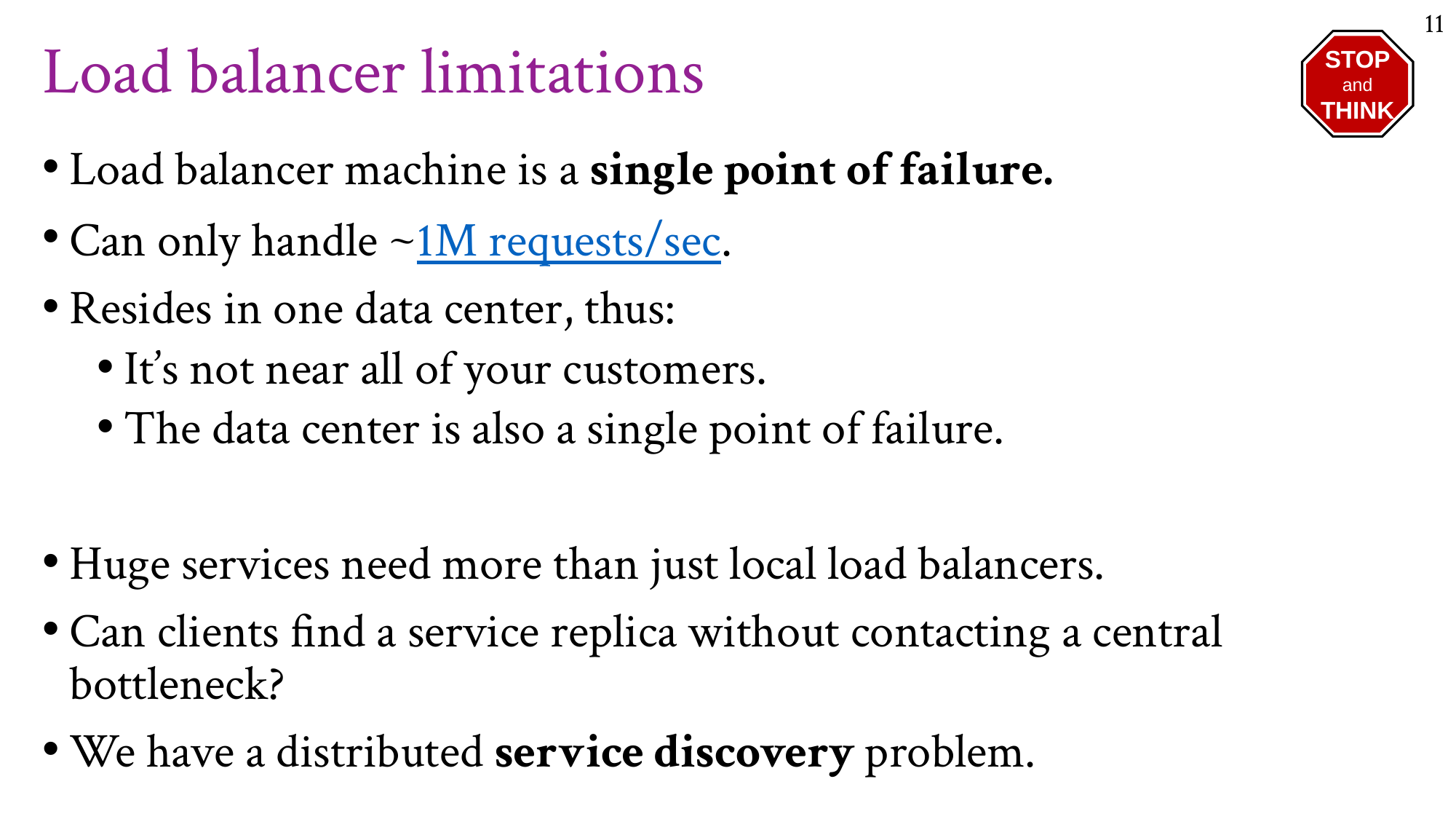

11
# Load balancer limitations

STOP
and
THINK

Load balancer machine is a single point of failure.
Can only handle ~1M requests/sec.
Resides in one data center, thus:
It’s not near all of your customers.
The data center is also a single point of failure.

Huge services need more than just local load balancers.
Can clients find a service replica without contacting a central bottleneck?
We have a distributed service discovery problem.